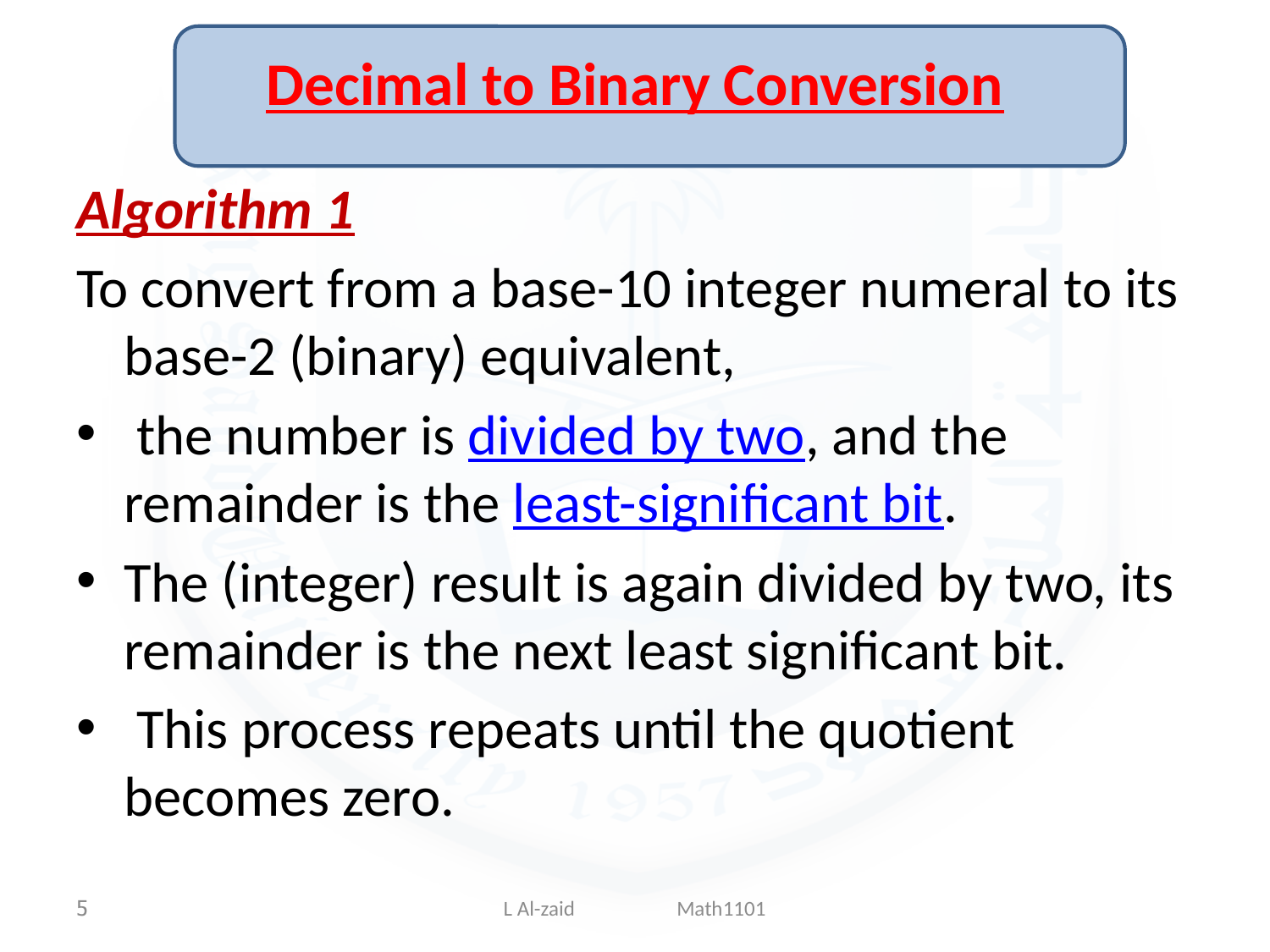

# Decimal to Binary Conversion
Algorithm 1
To convert from a base-10 integer numeral to its base-2 (binary) equivalent,
 the number is divided by two, and the remainder is the least-significant bit.
The (integer) result is again divided by two, its remainder is the next least significant bit.
 This process repeats until the quotient becomes zero.

5
L Al-zaid                     Math1101